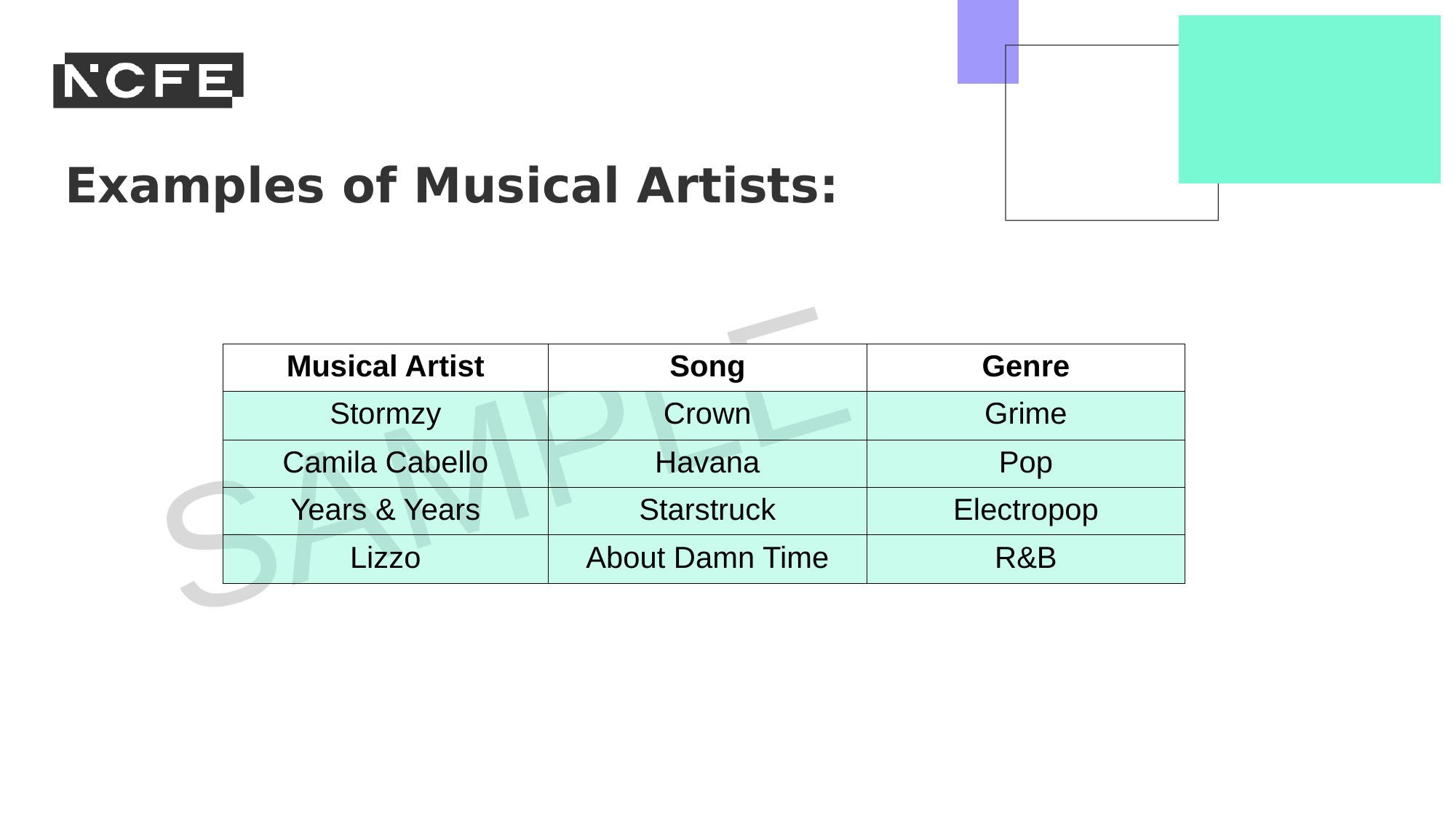

Examples of Musical Artists:
| Musical Artist | Song | Genre |
| --- | --- | --- |
| Stormzy | Crown | Grime |
| Camila Cabello | Havana | Pop |
| Years & Years | Starstruck | Electropop |
| Lizzo | About Damn Time | R&B |